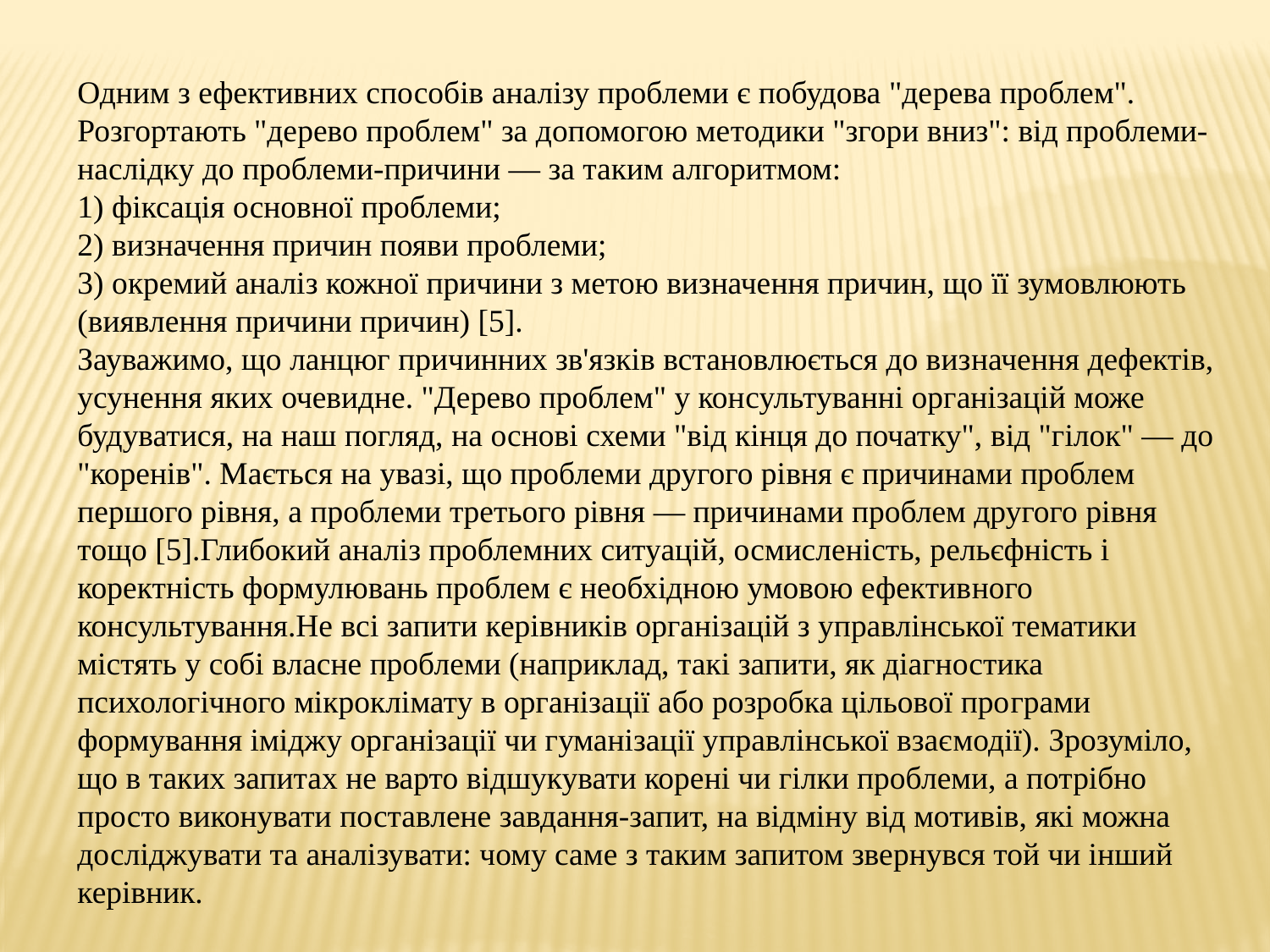

Одним з ефективних способів аналізу проблеми є побудова "де­рева проблем". Розгортають "дерево проблем" за допомогою ме­тодики "згори вниз": від проблеми-наслідку до проблеми-причини — за таким алгоритмом:
1) фіксація основної проблеми;
2) визначення причин появи проблеми;
3) окремий аналіз кожної причини з метою визначення причин, що її зумовлюють (виявлення причини причин) [5].
Зауважимо, що ланцюг причинних зв'язків встановлюється до виз­начення дефектів, усунення яких очевидне. "Дерево проблем" у кон­сультуванні організацій може будуватися, на наш погляд, на основі схеми "від кінця до початку", від "гілок" — до "коренів". Мається на увазі, що проблеми другого рівня є причинами проблем першого рівня, а проблеми третього рівня — причинами проблем другого рівня тощо [5].Глибокий аналіз проблемних ситуацій, осмисленість, рельєфність і коректність формулювань проблем є необхідною умовою ефектив­ного консультування.Не всі запити керівників організацій з управлінської тематики містять у собі власне проблеми (наприклад, такі запити, як діагностика психологічного мікроклімату в організації або розробка цільової про­грами формування іміджу організації чи гуманізації управлінської взає­модії). Зрозуміло, що в таких запитах не варто відшукувати корені чи гілки проблеми, а потрібно просто виконувати поставлене завдання-запит, на відміну від мотивів, які можна досліджувати та аналізувати: чому саме з таким запитом звернувся той чи інший керівник.